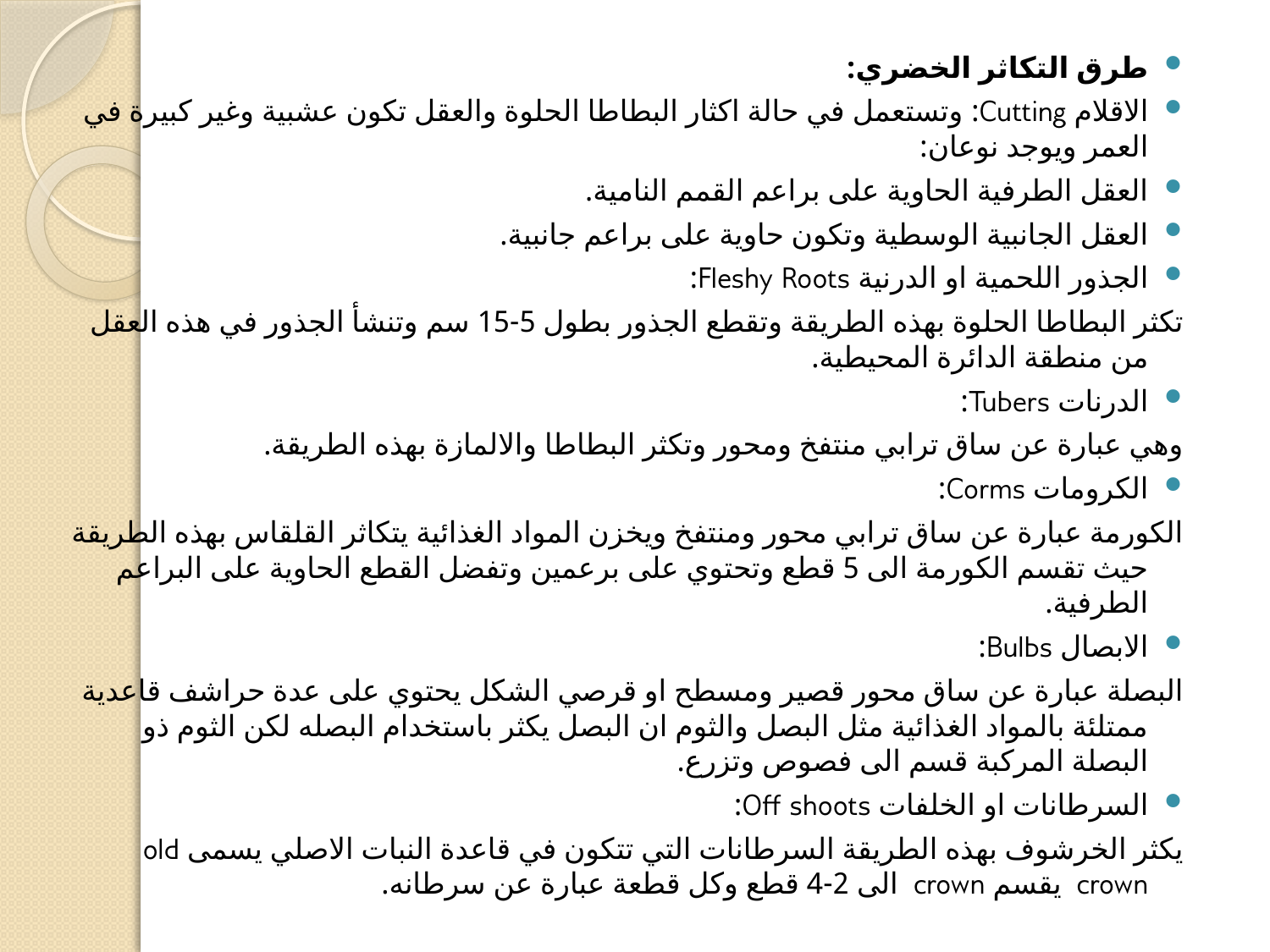

#
طرق التكاثر الخضري:
الاقلام Cutting: وتستعمل في حالة اكثار البطاطا الحلوة والعقل تكون عشبية وغير كبيرة في العمر ويوجد نوعان:
العقل الطرفية الحاوية على براعم القمم النامية.
العقل الجانبية الوسطية وتكون حاوية على براعم جانبية.
الجذور اللحمية او الدرنية Fleshy Roots:
تكثر البطاطا الحلوة بهذه الطريقة وتقطع الجذور بطول 5-15 سم وتنشأ الجذور في هذه العقل من منطقة الدائرة المحيطية.
الدرنات Tubers:
وهي عبارة عن ساق ترابي منتفخ ومحور وتكثر البطاطا والالمازة بهذه الطريقة.
الكرومات Corms:
الكورمة عبارة عن ساق ترابي محور ومنتفخ ويخزن المواد الغذائية يتكاثر القلقاس بهذه الطريقة حيث تقسم الكورمة الى 5 قطع وتحتوي على برعمين وتفضل القطع الحاوية على البراعم الطرفية.
الابصال Bulbs:
البصلة عبارة عن ساق محور قصير ومسطح او قرصي الشكل يحتوي على عدة حراشف قاعدية ممتلئة بالمواد الغذائية مثل البصل والثوم ان البصل يكثر باستخدام البصله لكن الثوم ذو البصلة المركبة قسم الى فصوص وتزرع.
السرطانات او الخلفات Off shoots:
يكثر الخرشوف بهذه الطريقة السرطانات التي تتكون في قاعدة النبات الاصلي يسمى old crown  يقسم crown  الى 2-4 قطع وكل قطعة عبارة عن سرطانه.